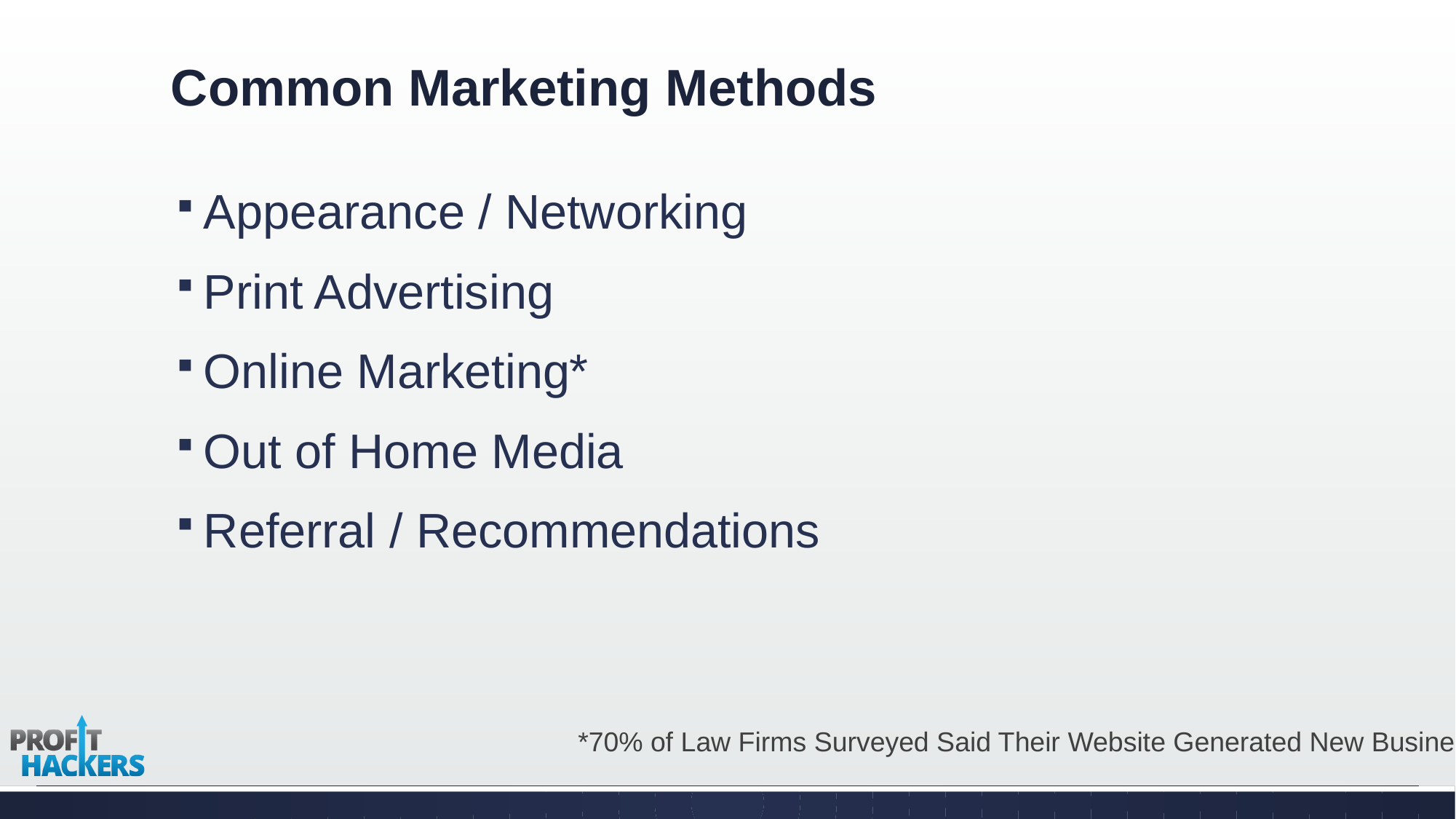

# Common Marketing Methods
Appearance / Networking
Print Advertising
Online Marketing*
Out of Home Media
Referral / Recommendations

*70% of Law Firms Surveyed Said Their Website Generated New Business